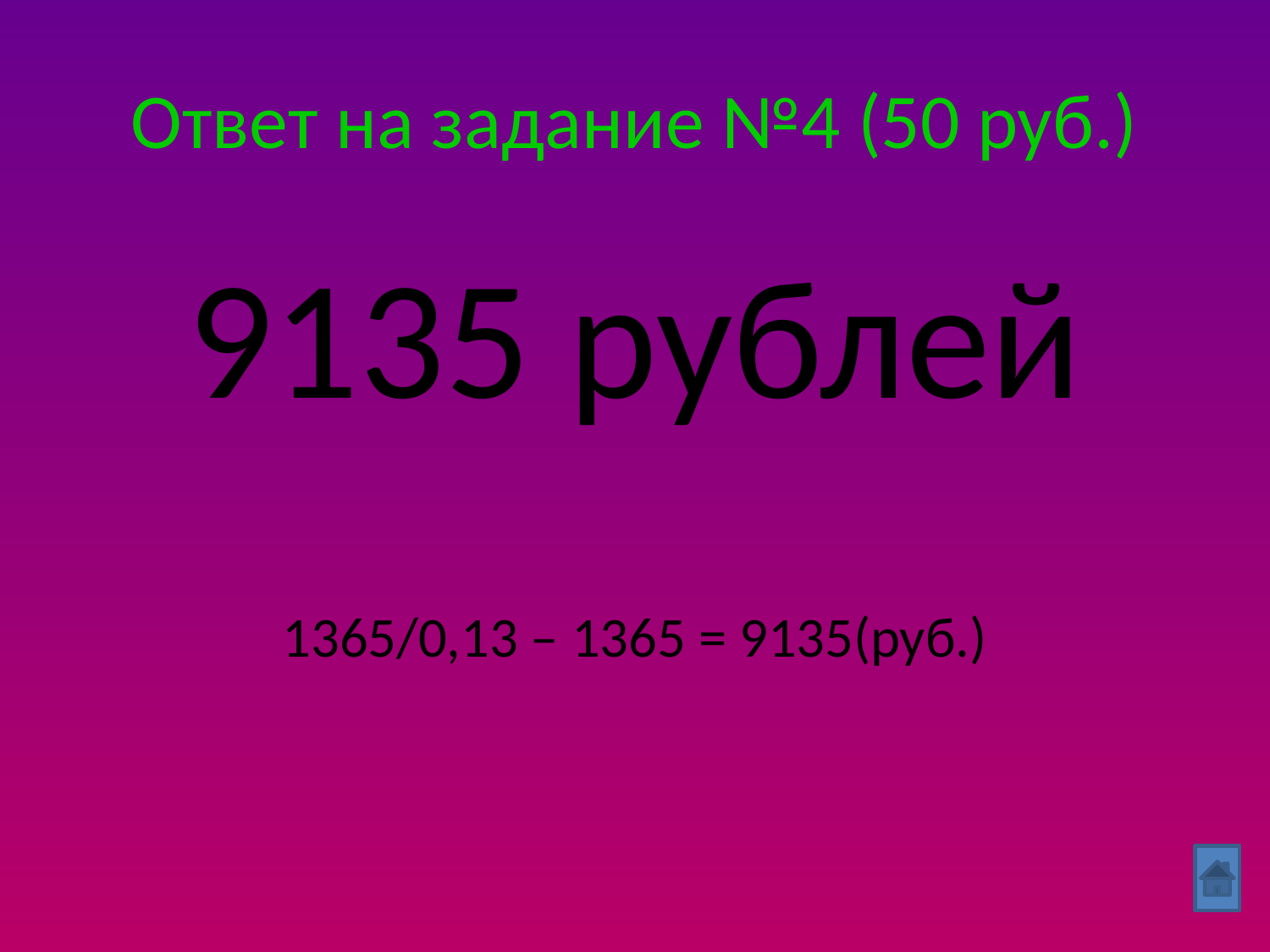

# Ответ на задание №4 (50 руб.)
9135 рублей

1365/0,13 – 1365 = 9135(руб.)